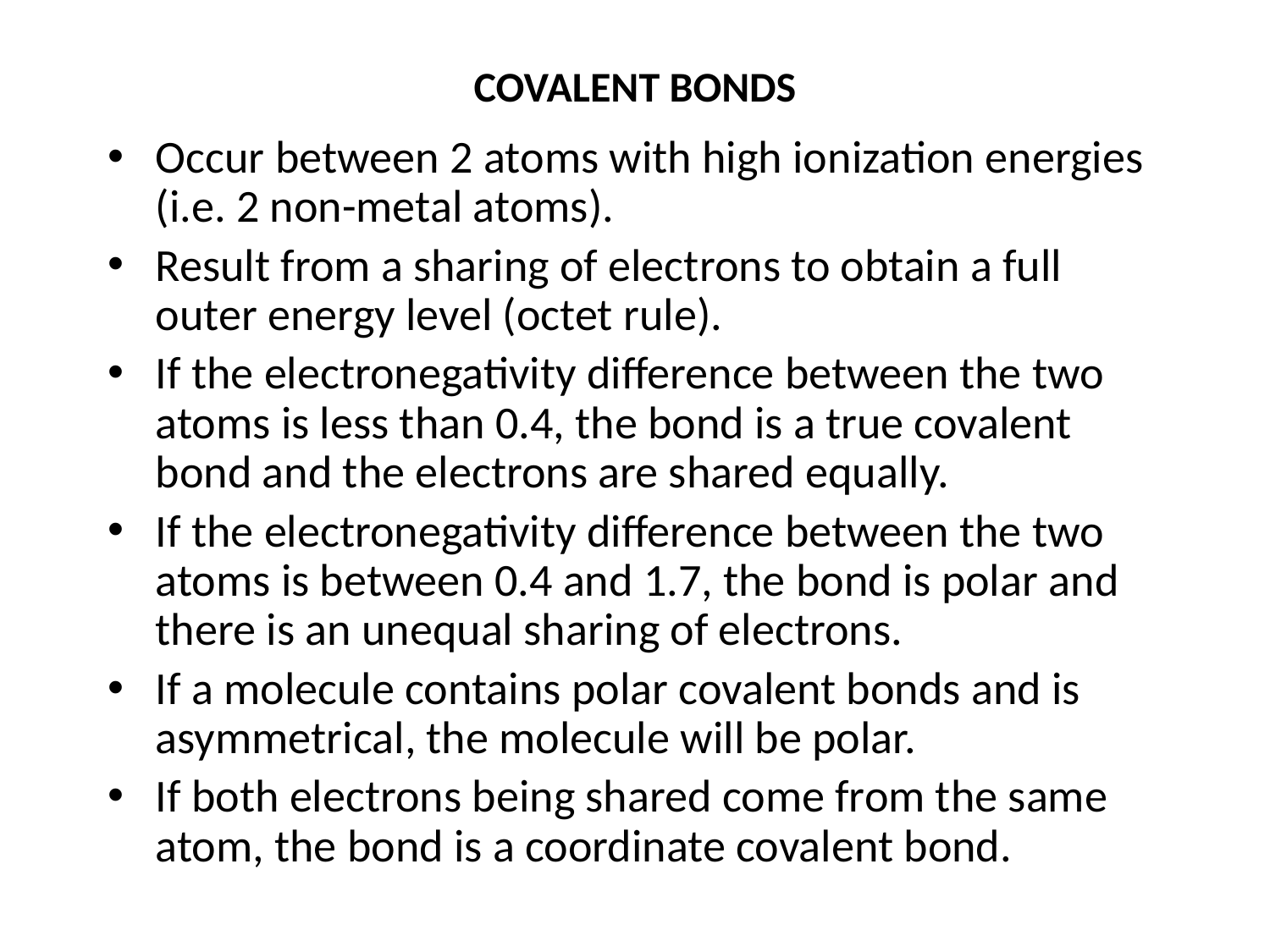

# COVALENT BONDS
Occur between 2 atoms with high ionization energies (i.e. 2 non-metal atoms).
Result from a sharing of electrons to obtain a full outer energy level (octet rule).
If the electronegativity difference between the two atoms is less than 0.4, the bond is a true covalent bond and the electrons are shared equally.
If the electronegativity difference between the two atoms is between 0.4 and 1.7, the bond is polar and there is an unequal sharing of electrons.
If a molecule contains polar covalent bonds and is asymmetrical, the molecule will be polar.
If both electrons being shared come from the same atom, the bond is a coordinate covalent bond.